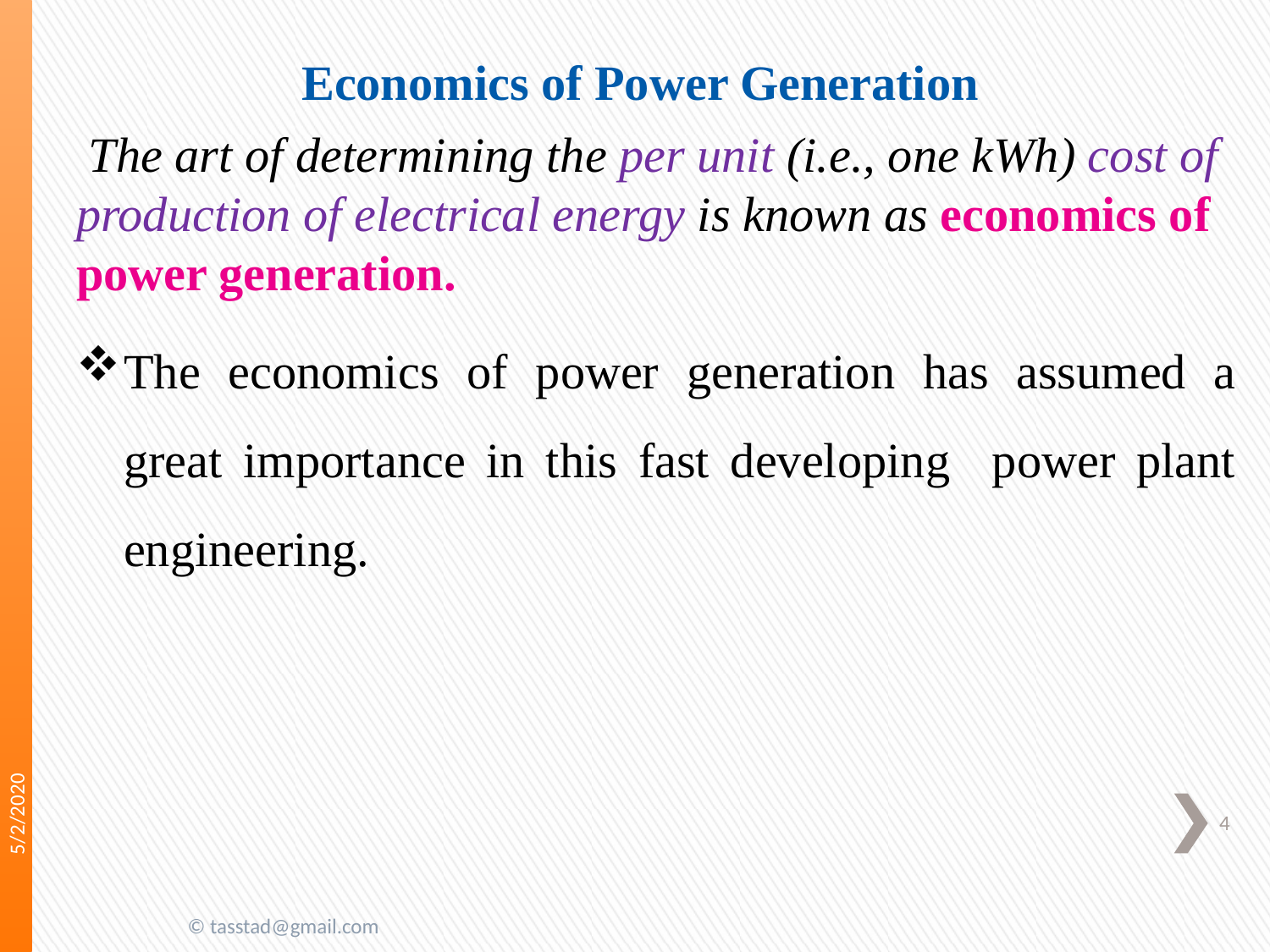

# Economics of Power Generation
 The art of determining the per unit (i.e., one kWh) cost of production of electrical energy is known as economics of power generation.
The economics of power generation has assumed a great importance in this fast developing  power plant engineering.
5/2/2020
4
© tasstad@gmail.com